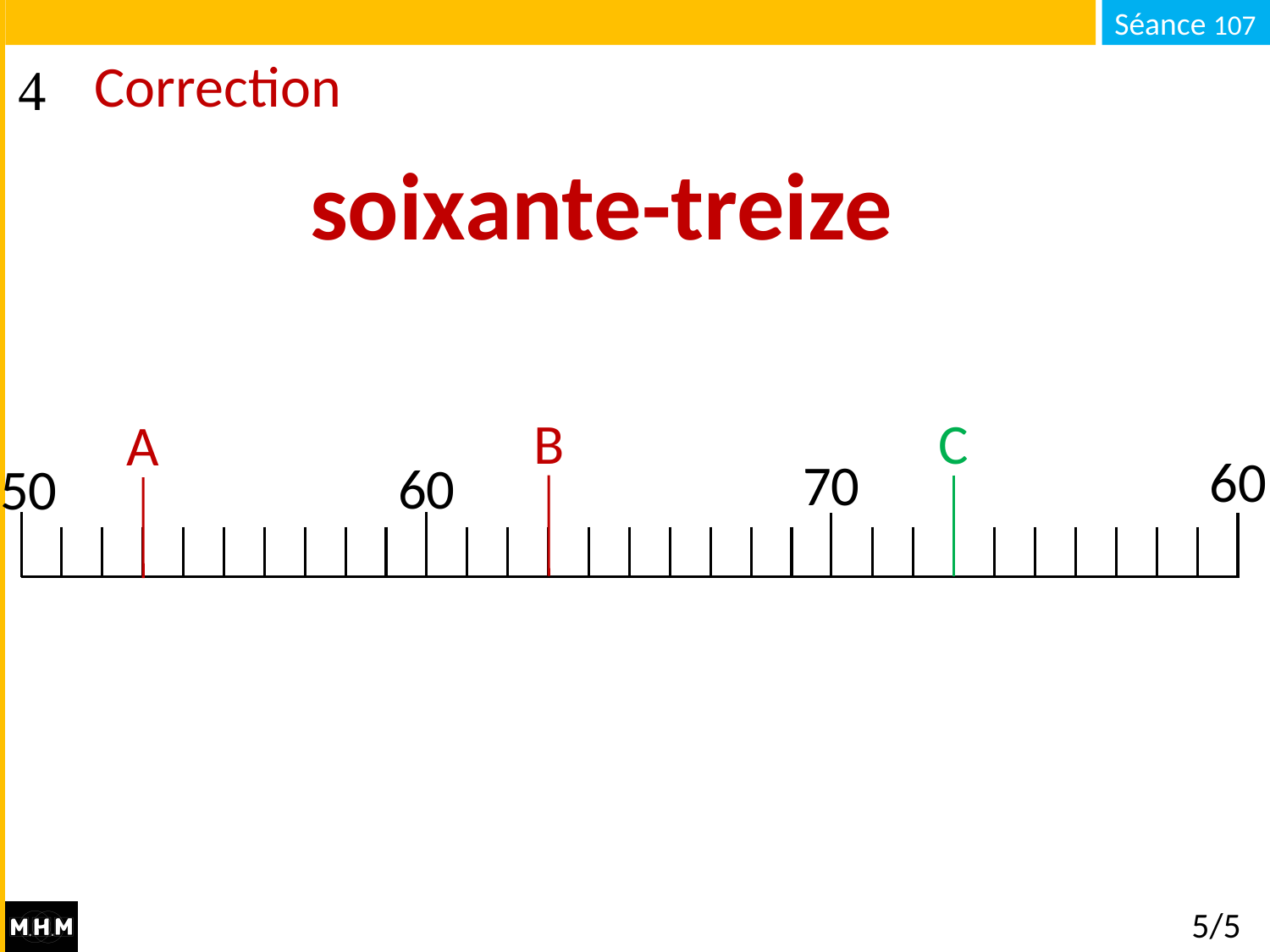

# Correction
soixante-treize
B
C
A
60
70
60
50
5/5